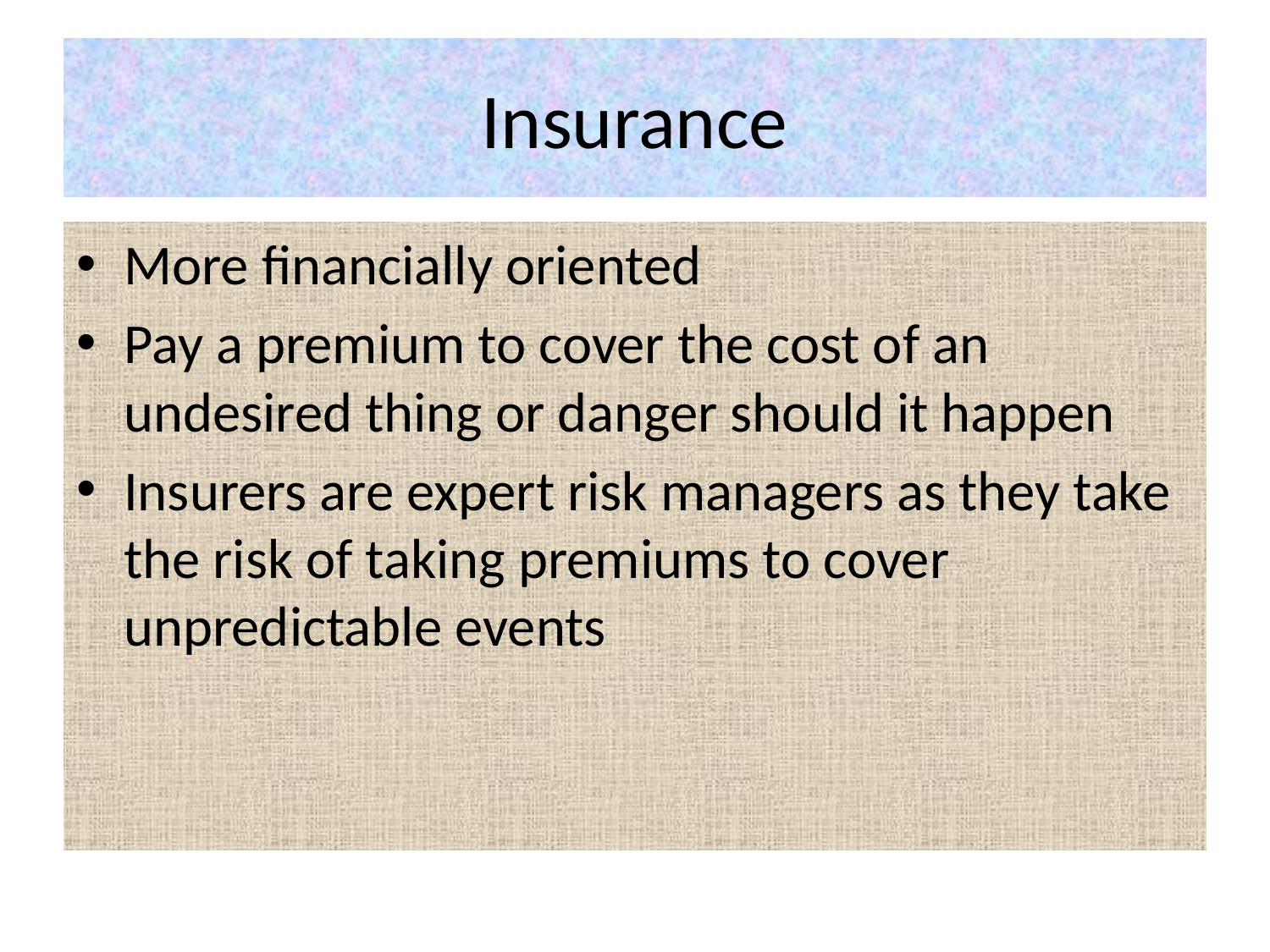

# Insurance
More financially oriented
Pay a premium to cover the cost of an undesired thing or danger should it happen
Insurers are expert risk managers as they take the risk of taking premiums to cover unpredictable events